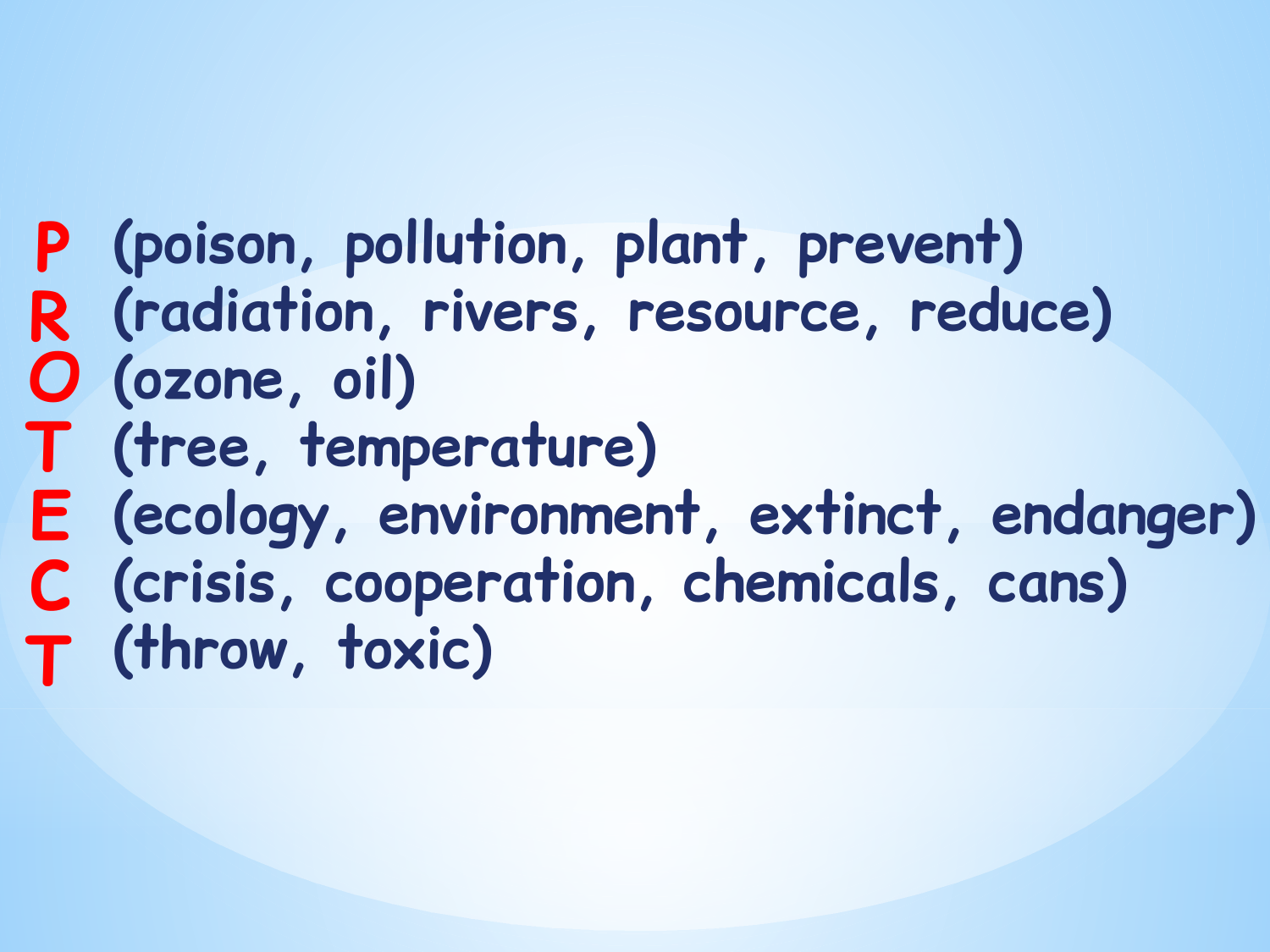

(poison, pollution, plant, prevent)
(radiation, rivers, resource, reduce)
(ozone, oil)
(tree, temperature)
(ecology, environment, extinct, endanger)
(crisis, cooperation, chemicals, cans)
(throw, toxic)
P
R
O
T
E
C
T